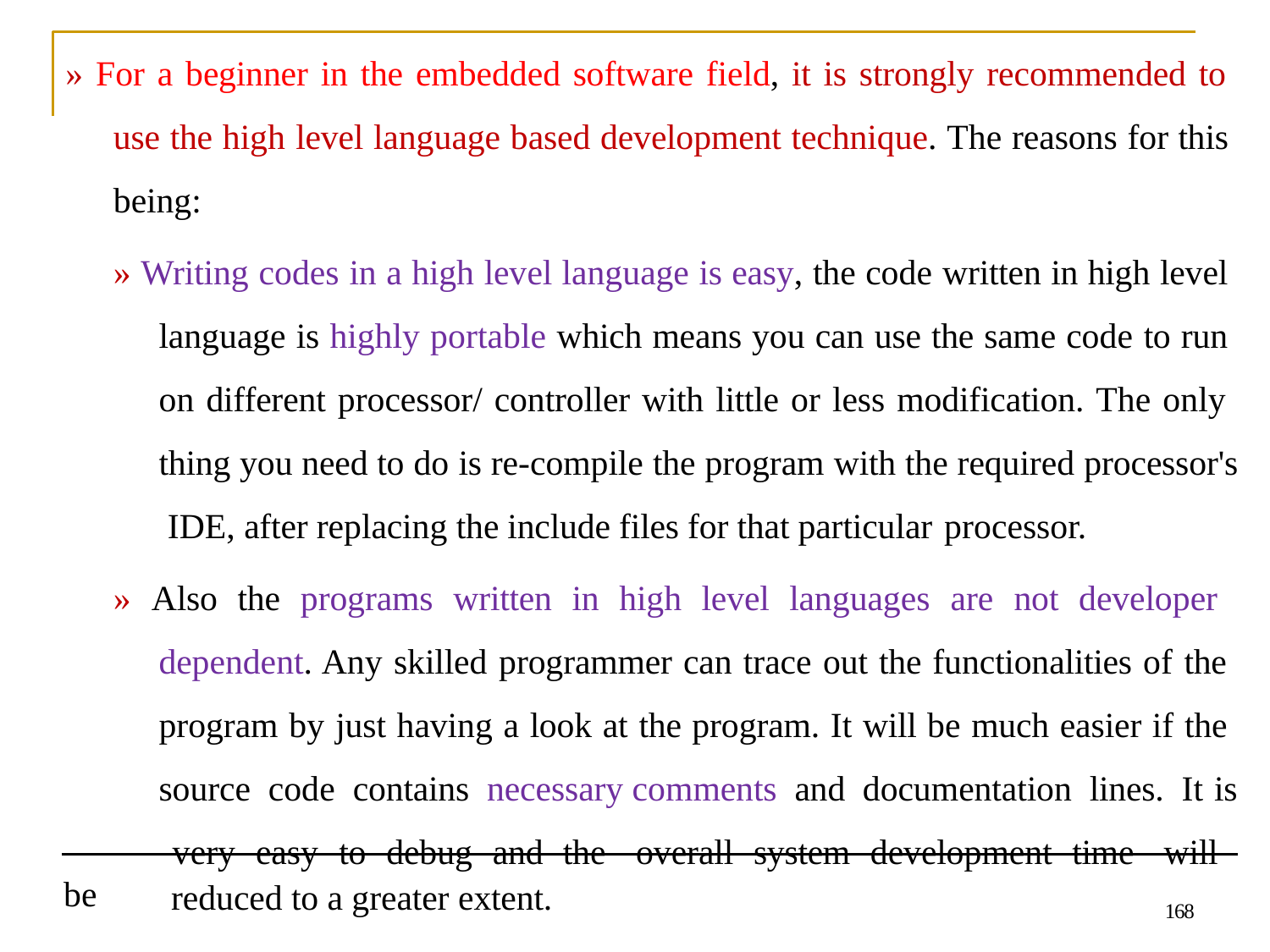

# » For a beginner in the embedded software field, it is strongly recommended to  use the high level language based development technique. The reasons for this  being:
» Writing codes in a high level language is easy, the code written in high level  language is highly portable which means you can use the same code to run  on different processor/ controller with little or less modification. The only  thing you need to do is re-compile the program with the required processor's  IDE, after replacing the include files for that particular processor.
» Also the programs written in high level languages are not developer  dependent. Any skilled programmer can trace out the functionalities of the  program by just having a look at the program. It will be much easier if the  source  code  contains  necessary comments  and  documentation  lines.  It is
           very  easy  to  debug  and  the   overall  system  development  time   will   be
reduced to a greater extent.
168